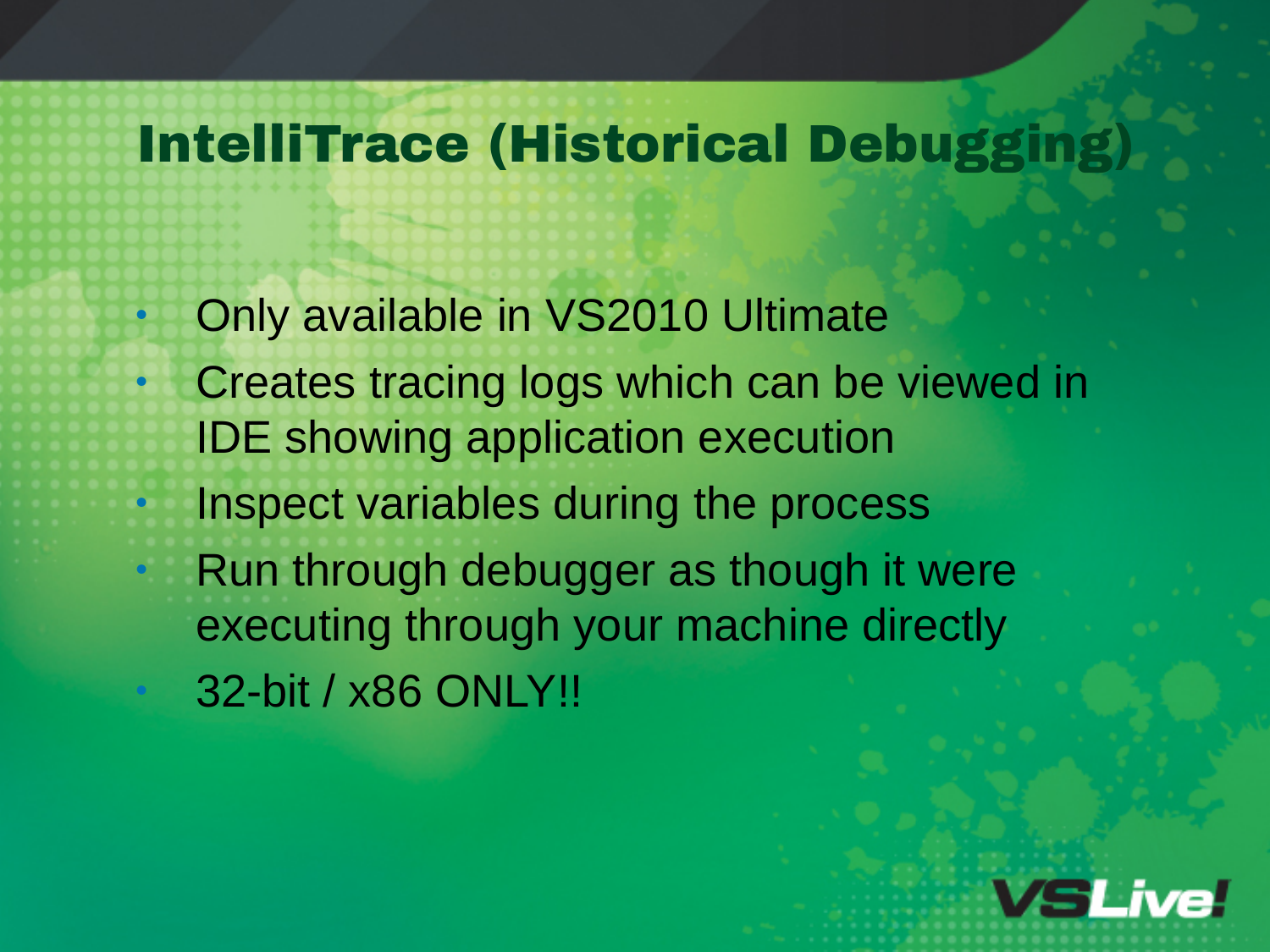

# IntelliTrace (Historical Debugging)
Only available in VS2010 Ultimate
Creates tracing logs which can be viewed in IDE showing application execution
Inspect variables during the process
Run through debugger as though it were executing through your machine directly
32-bit / x86 ONLY!!